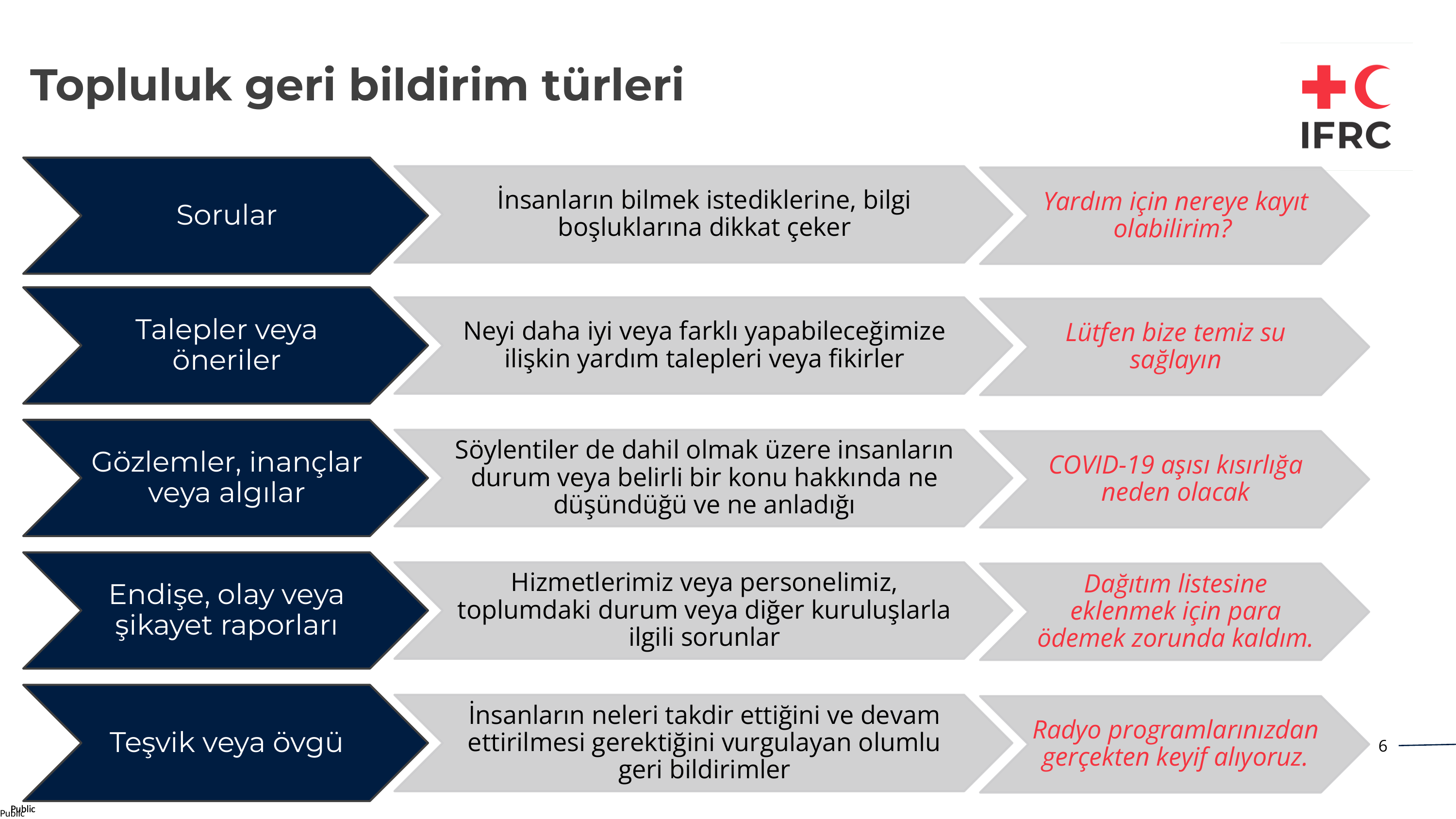

Topluluk geri bildirim türleri
Sorular
İnsanların bilmek istediklerine, bilgi boşluklarına dikkat çeker
Yardım için nereye kayıt olabilirim?
Talepler veya öneriler
Neyi daha iyi veya farklı yapabileceğimize ilişkin yardım talepleri veya fikirler
Lütfen bize temiz su sağlayın
Gözlemler, inançlar veya algılar
Söylentiler de dahil olmak üzere insanların durum veya belirli bir konu hakkında ne düşündüğü ve ne anladığı
COVID-19 aşısı kısırlığa neden olacak
Endişe, olay veya şikayet raporları
Hizmetlerimiz veya personelimiz, toplumdaki durum veya diğer kuruluşlarla ilgili sorunlar
Dağıtım listesine eklenmek için para ödemek zorunda kaldım.
Teşvik veya övgü
İnsanların neleri takdir ettiğini ve devam ettirilmesi gerektiğini vurgulayan olumlu geri bildirimler
Radyo programlarınızdan gerçekten keyif alıyoruz.